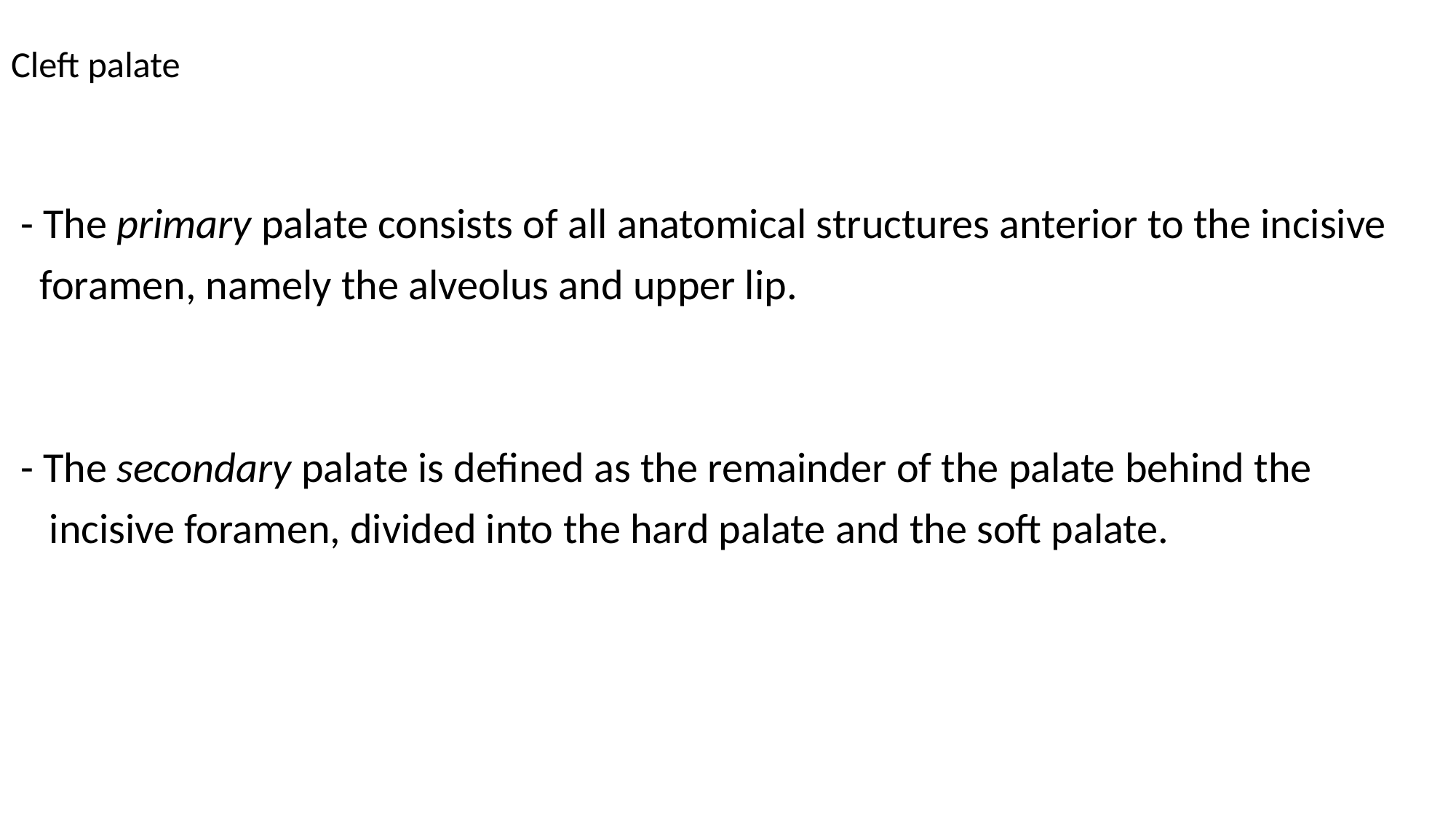

# Cleft palate

 - The primary palate consists of all anatomical structures anterior to the incisive
   foramen, namely the alveolus and upper lip.

 - The secondary palate is defined as the remainder of the palate behind the
    incisive foramen, divided into the hard palate and the soft palate.